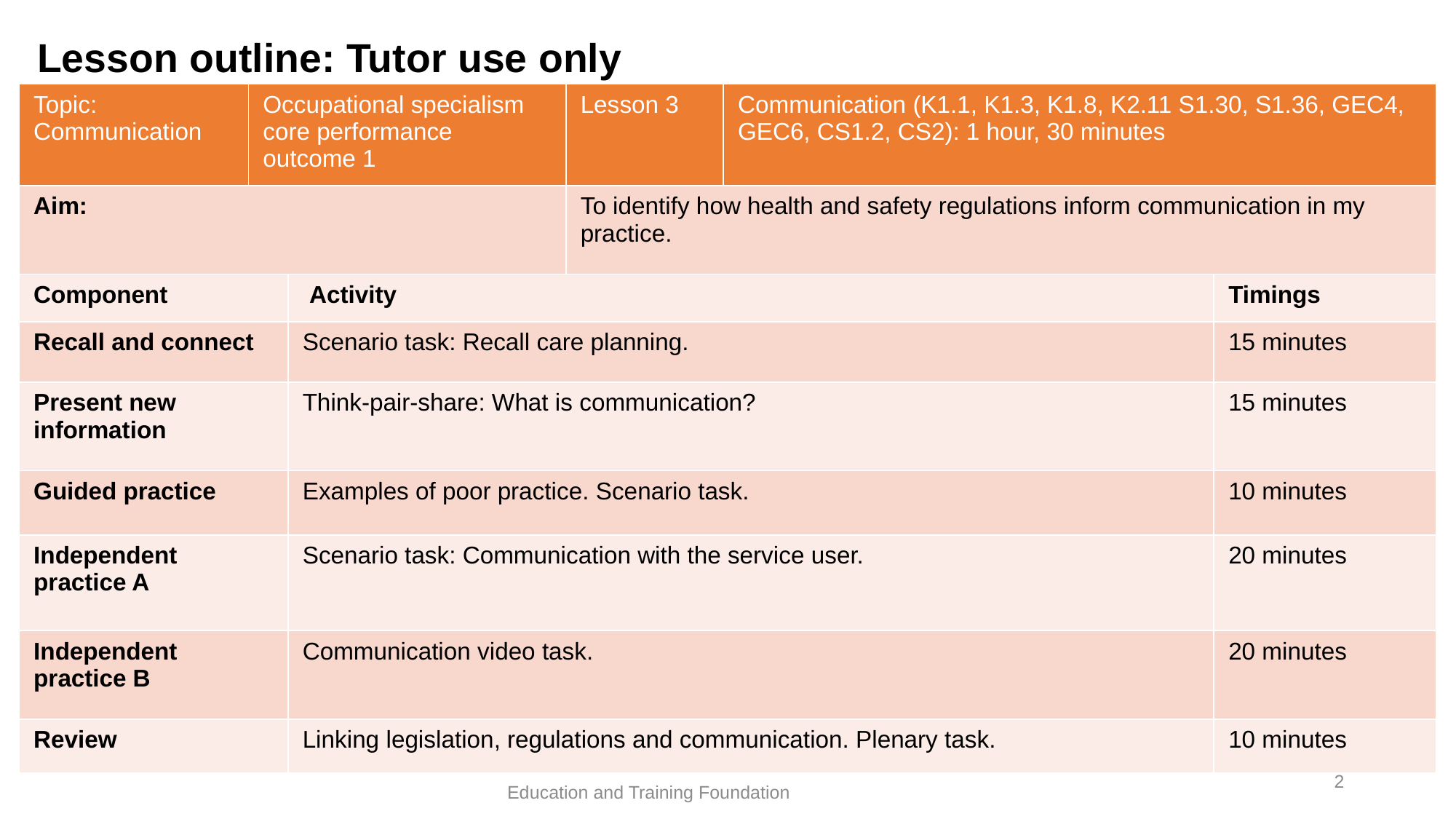

# Lesson outline: Tutor use only

| Topic: Communication | Occupational specialism core performance outcome 1 |  | Lesson 3 | Communication (K1.1, K1.3, K1.8, K2.11 S1.30, S1.36, GEC4, GEC6, CS1.2, CS2): 1 hour, 30 minutes |  |
| --- | --- | --- | --- | --- | --- |
| Aim: |  |  | To identify how health and safety regulations inform communication in my practice. |  |  |
| Component | Activity | Activity |  |  | Timings |
| Recall and connect | Scenario task: Recall care planning. | Scenario task: Recall care planning. |  |  | 15 minutes |
| Present new information | Think, Pair, Share: What is communication? | Think-pair-share: What is communication? |  |  | 15 minutes |
| Guided practice | Examples of poor practice scenario task. | Examples of poor practice. Scenario task. |  |  | 10 minutes |
| Independent practice A | Scenario task: Communication with the service user | Scenario task: Communication with the service user. |  |  | 20 minutes |
| Independent practice B | Communication video task. | Communication video task. |  |  | 20 minutes |
| Review | Linking legislation/regulation and communication plenary task. | Linking legislation, regulations and communication. Plenary task. |  |  | 10 minutes |
2

Education and Training Foundation